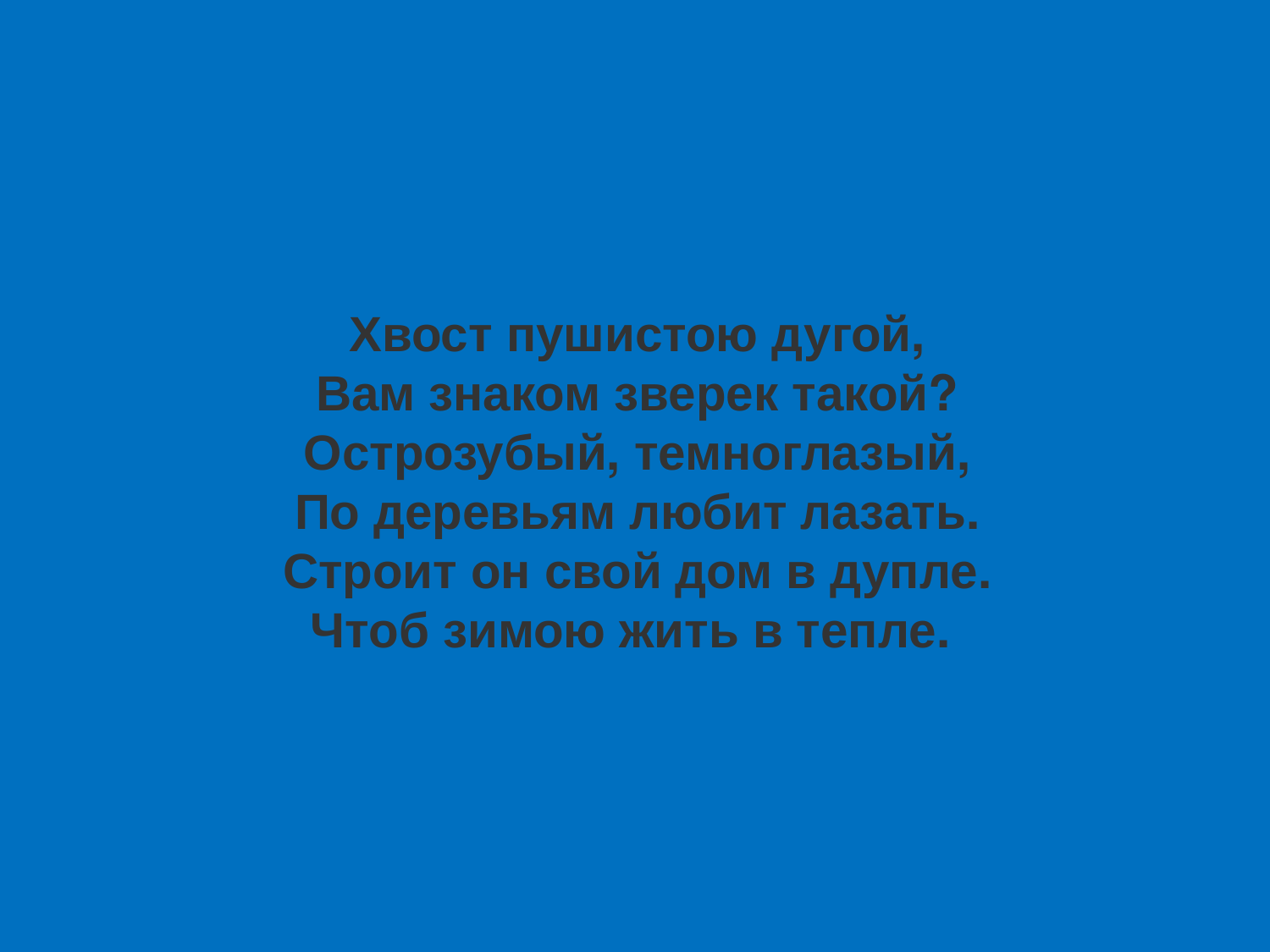

Хвост пушистою дугой,
Вам знаком зверек такой?
Острозубый, темноглазый,
По деревьям любит лазать.
Строит он свой дом в дупле.
Чтоб зимою жить в тепле.